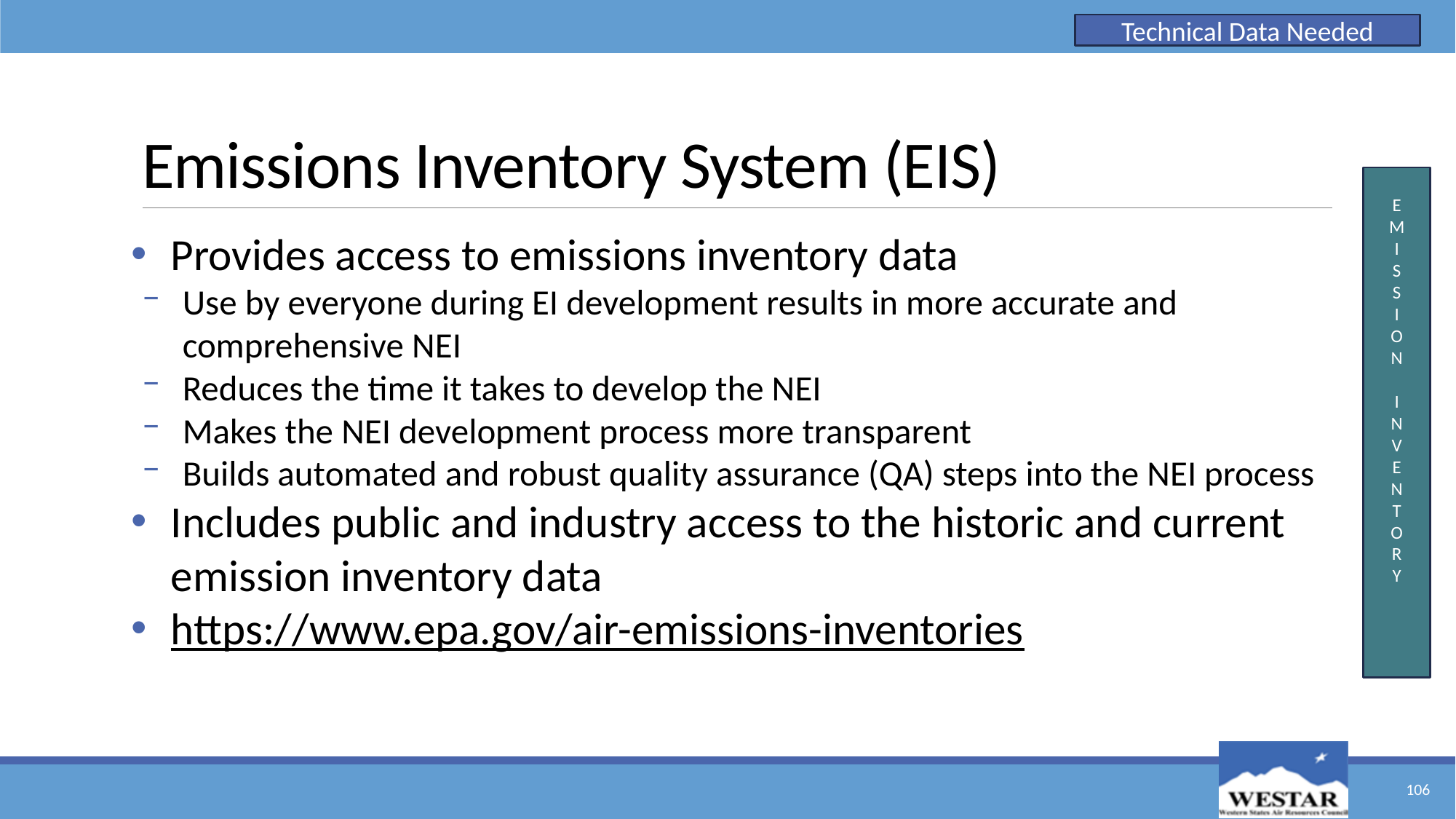

Technical Data Needed
# Emissions Inventory System (EIS)
E
M
I
S
S
I
O
N

I
N
V
E
N
T
O
R
Y

Provides access to emissions inventory data
Use by everyone during EI development results in more accurate and comprehensive NEI
Reduces the time it takes to develop the NEI
Makes the NEI development process more transparent
Builds automated and robust quality assurance (QA) steps into the NEI process
Includes public and industry access to the historic and current emission inventory data
https://www.epa.gov/air-emissions-inventories

106